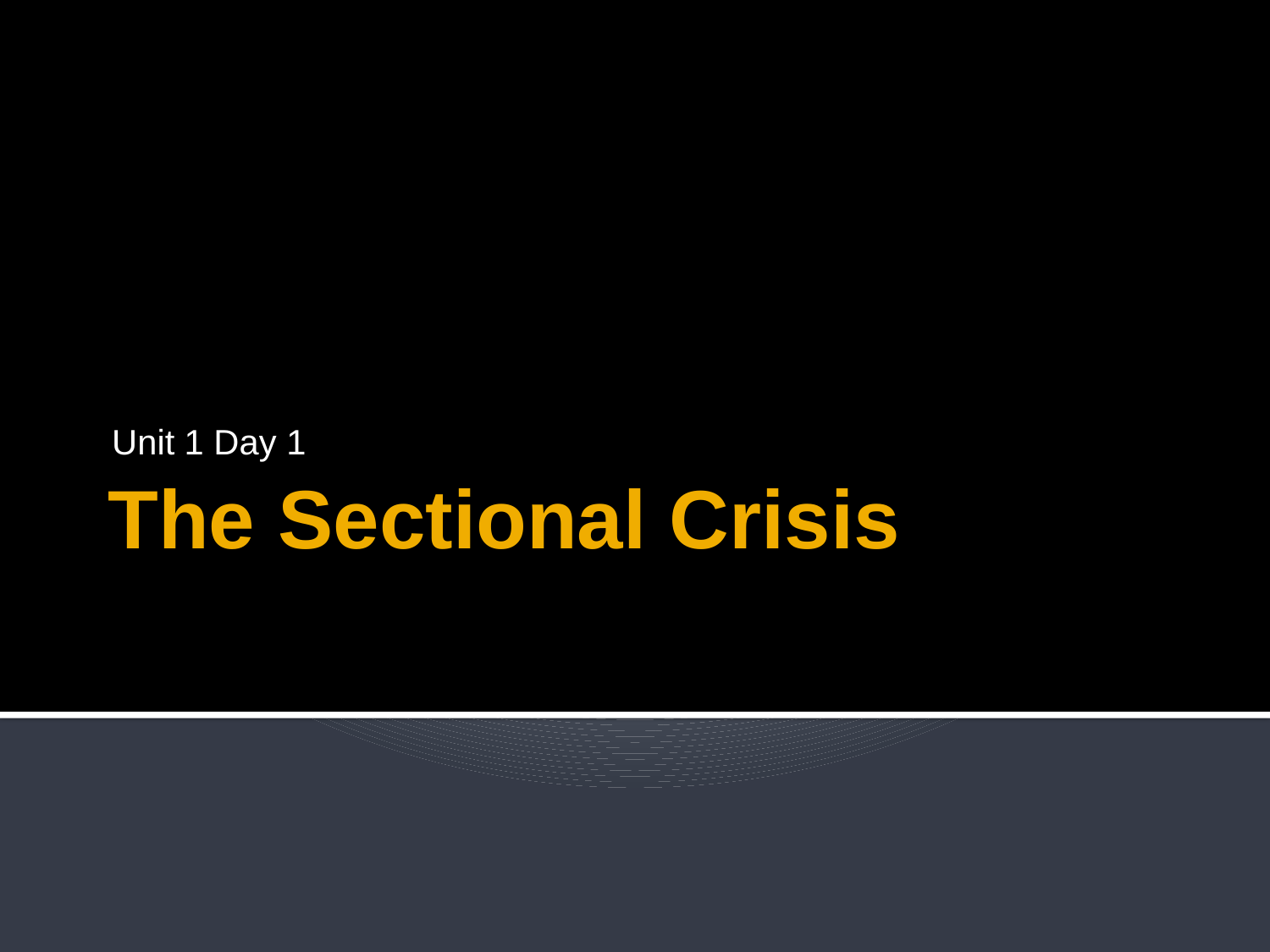

Unit 1 Day 1
# The Sectional Crisis